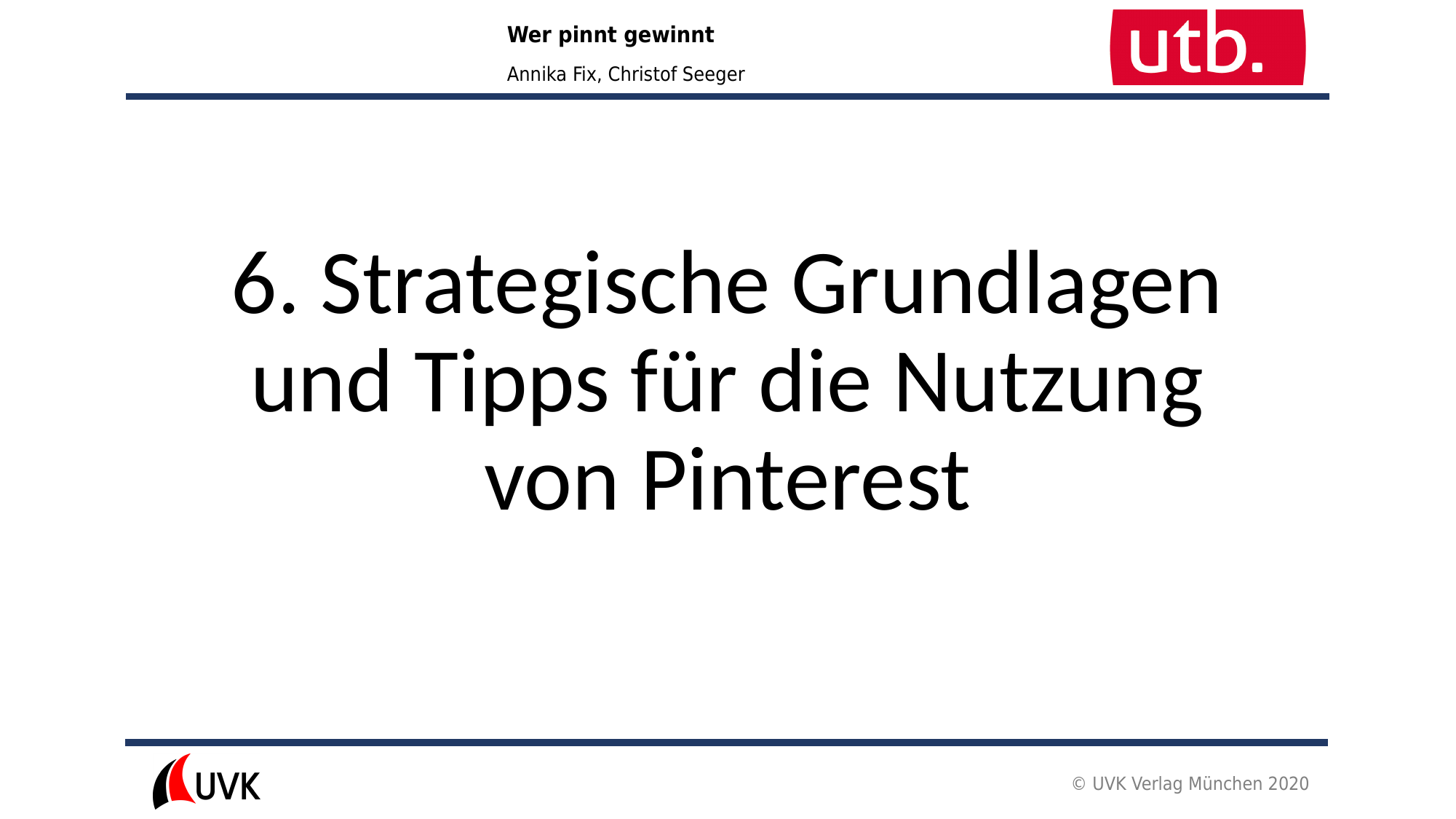

# 6. Strategische Grundlagen und Tipps für die Nutzung von Pinterest